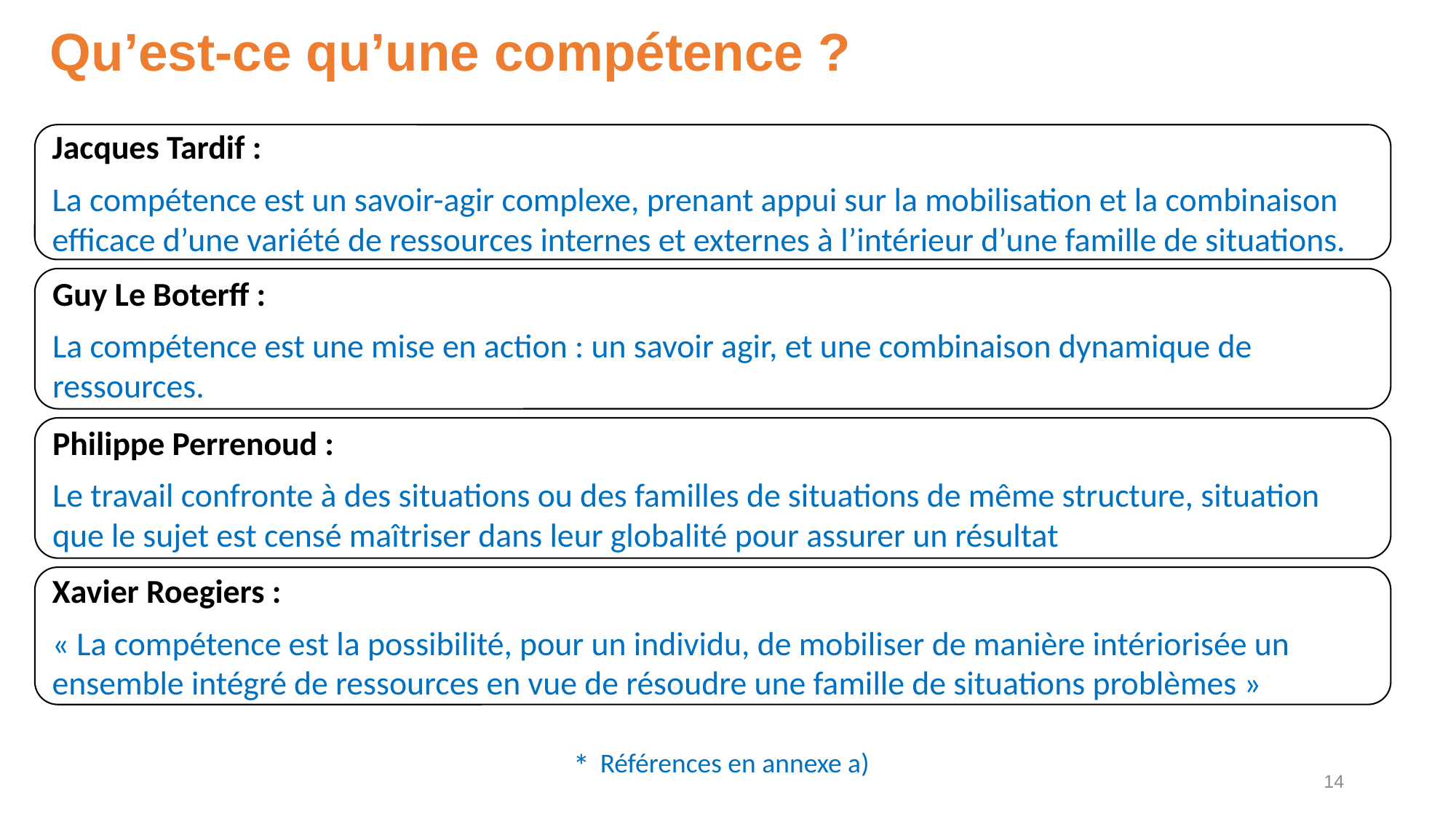

# Qu’est-ce qu’une compétence ?

Jacques Tardif :
La compétence est un savoir-agir complexe, prenant appui sur la mobilisation et la combinaison efficace d’une variété de ressources internes et externes à l’intérieur d’une famille de situations.

Guy Le Boterff :
La compétence est une mise en action : un savoir agir, et une combinaison dynamique de ressources.
Philippe Perrenoud :
Le travail confronte à des situations ou des familles de situations de même structure, situation que le sujet est censé maîtriser dans leur globalité pour assurer un résultat
Xavier Roegiers :
« La compétence est la possibilité, pour un individu, de mobiliser de manière intériorisée un ensemble intégré de ressources en vue de résoudre une famille de situations problèmes »
Références en annexe a)
*